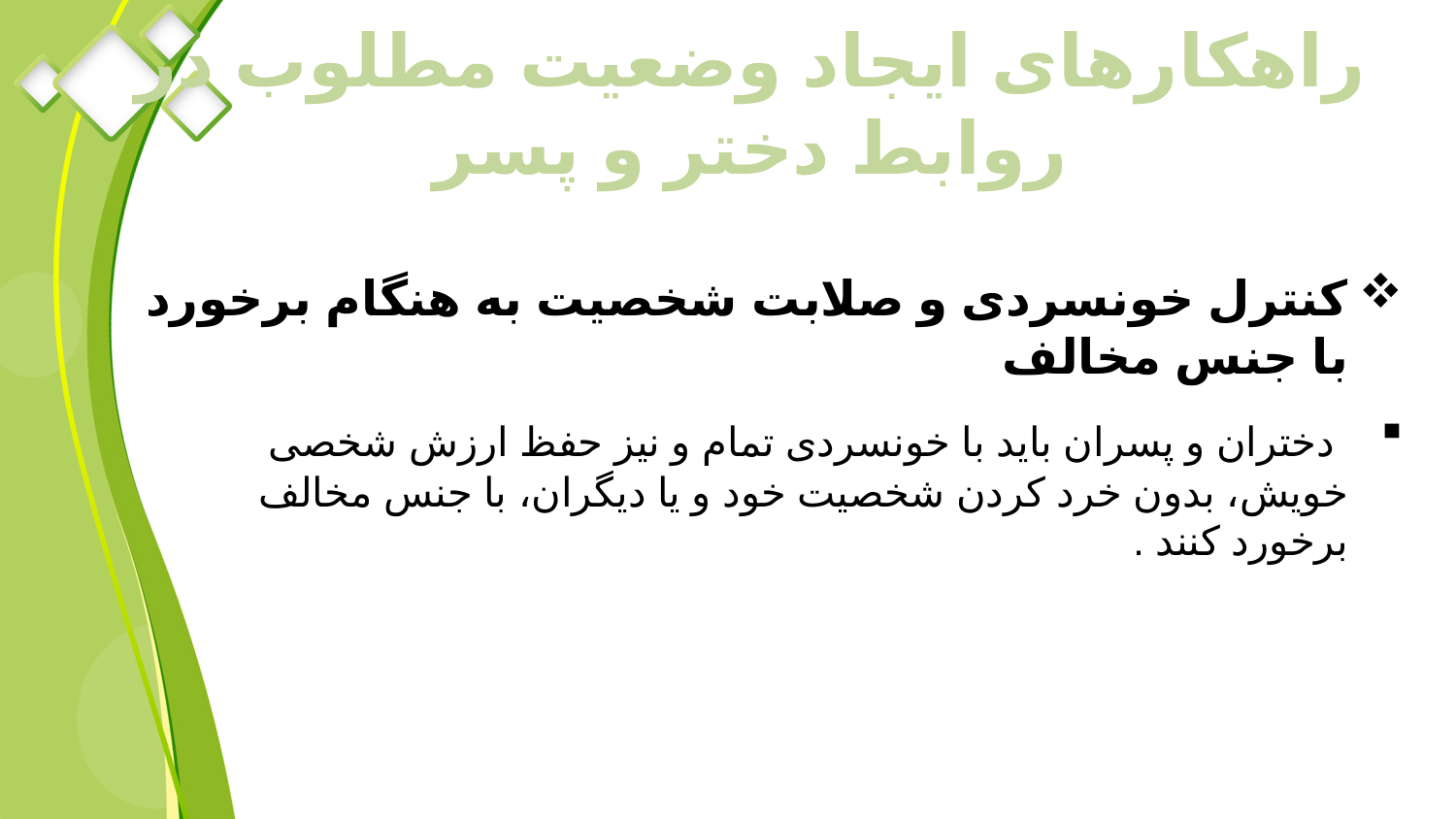

# راهکارهای ایجاد وضعیت مطلوب در روابط دختر و پسر
کنترل خونسردی و صلابت شخصیت به هنگام برخورد با جنس مخالف
 دختران و پسران باید با خونسردی تمام و نیز حفظ ارزش شخصی خویش، بدون خرد کردن شخصیت خود و یا دیگران، با جنس مخالف برخورد کنند .